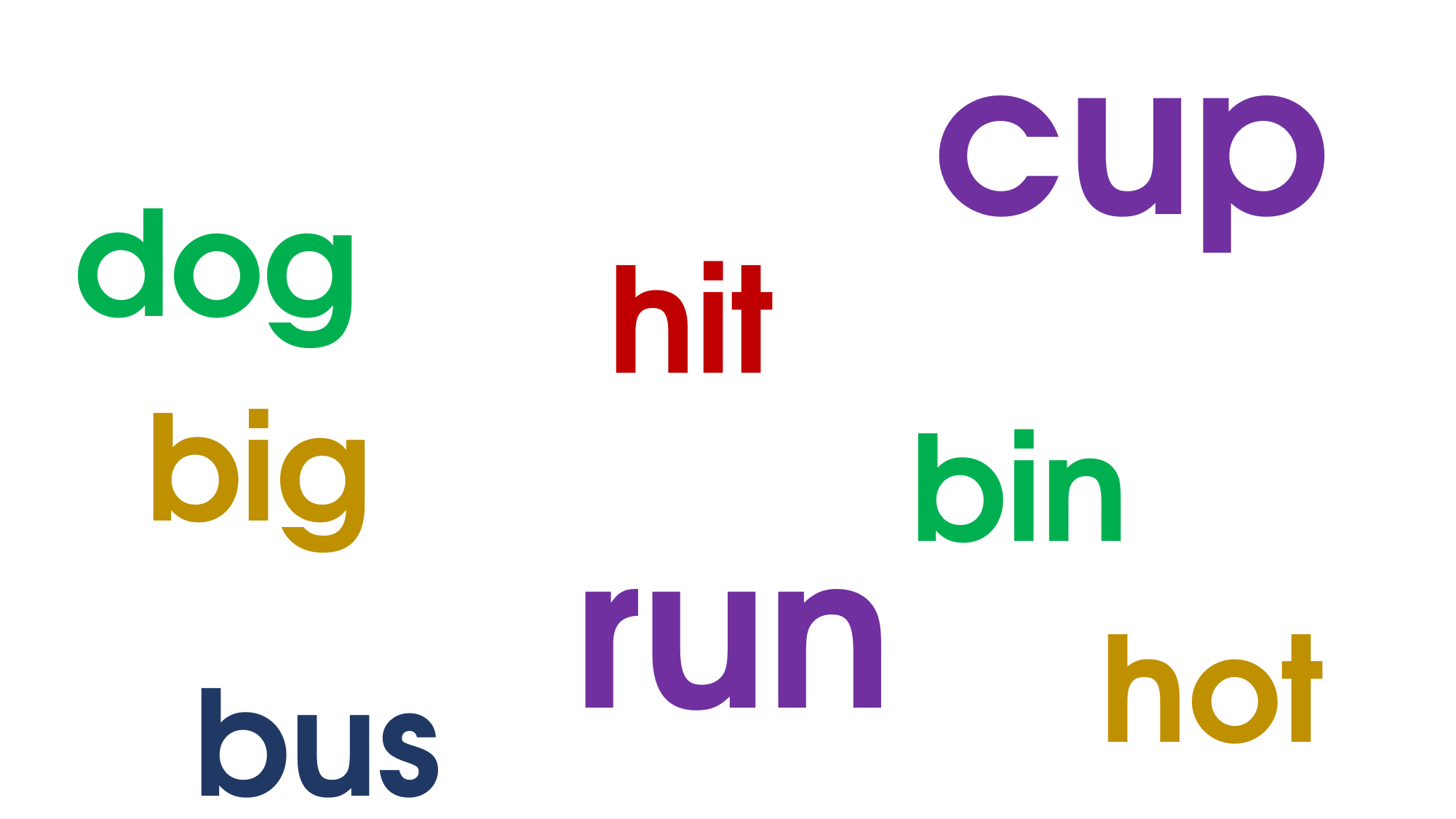

cup
dog
hit
big
bin
run
hot
bus